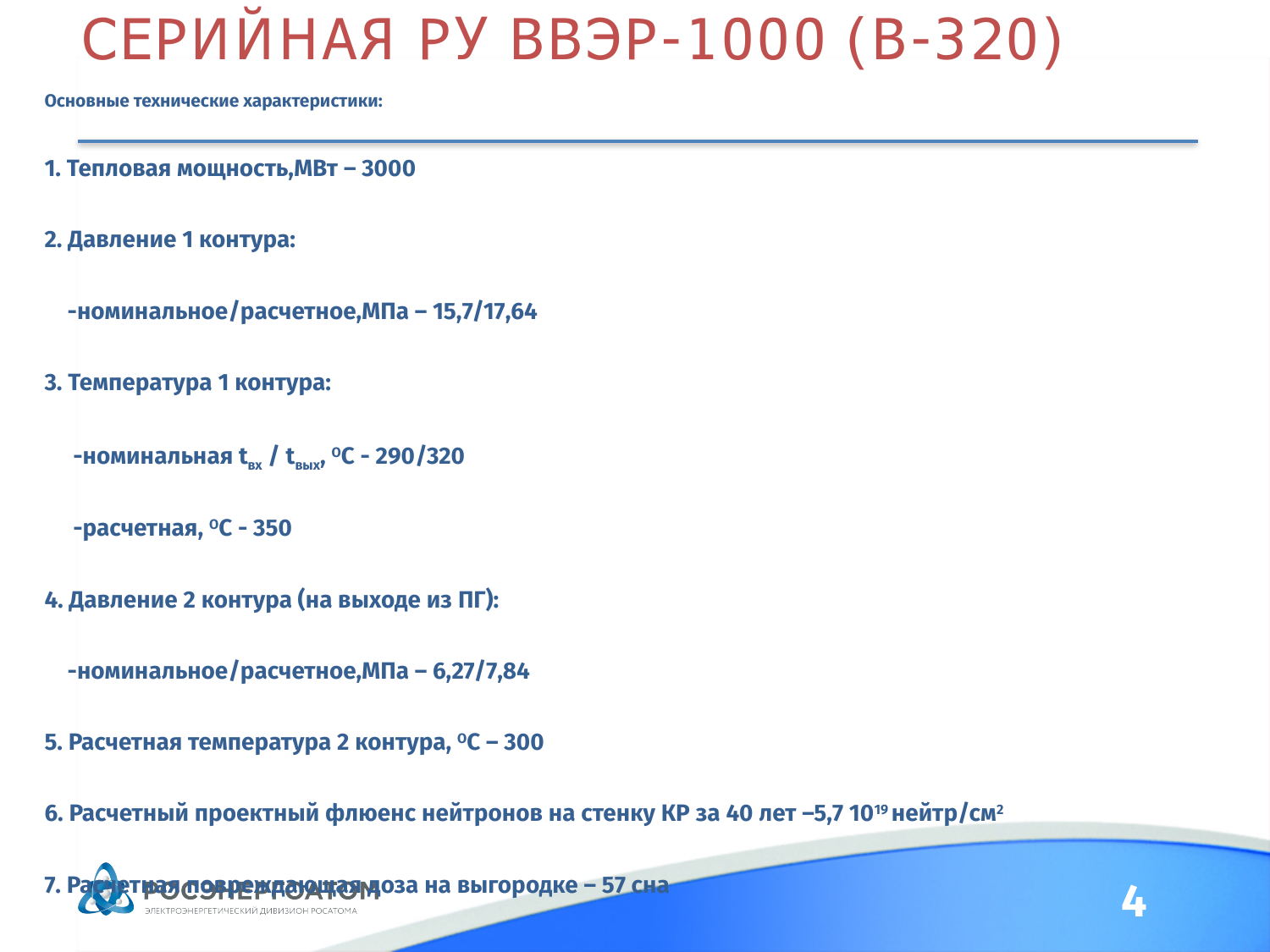

# СЕРИЙНАЯ РУ ВВЭР-1000 (В-320)
Основные технические характеристики:
1. Тепловая мощность,МВт – 3000
2. Давление 1 контура:
    -номинальное/расчетное,МПа – 15,7/17,64
3. Температура 1 контура:
     -номинальная tвх / tвых, ОС - 290/320
     -расчетная, ОС - 350
4. Давление 2 контура (на выходе из ПГ):
    -номинальное/расчетное,МПа – 6,27/7,84
5. Расчетная температура 2 контура, ОС – 300
6. Расчетный проектный флюенс нейтронов на стенку КР за 40 лет –5,7 1019 нейтр/см2
7. Расчетная повреждающая доза на выгородке – 57 сна